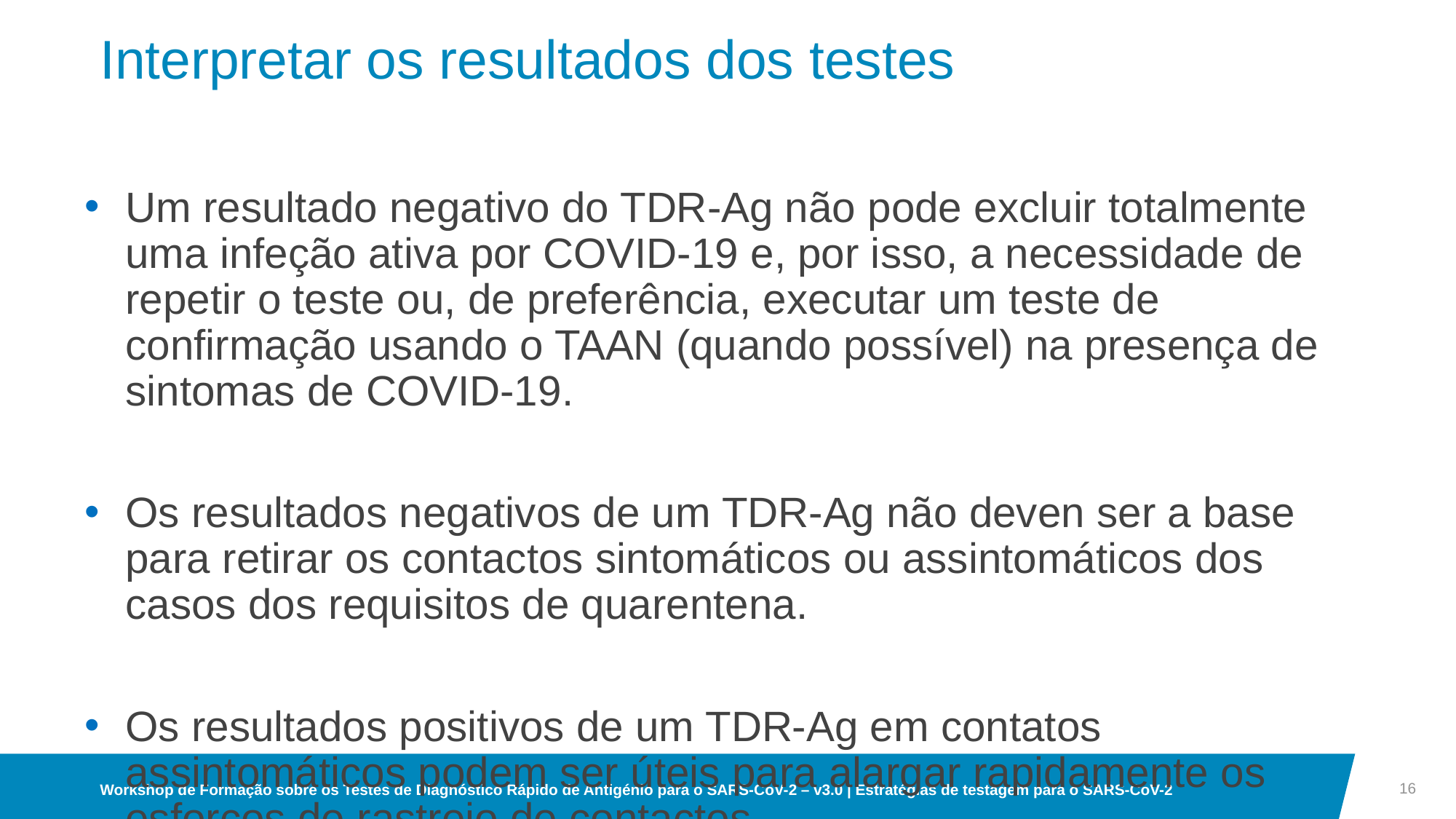

# Interpretar os resultados dos testes

Um resultado negativo do TDR-Ag não pode excluir totalmente uma infeção ativa por COVID-19 e, por isso, a necessidade de repetir o teste ou, de preferência, executar um teste de confirmação usando o TAAN (quando possível) na presença de sintomas de COVID-19.

Os resultados negativos de um TDR-Ag não deven ser a base para retirar os contactos sintomáticos ou assintomáticos dos casos dos requisitos de quarentena.

Os resultados positivos de um TDR-Ag em contatos assintomáticos podem ser úteis para alargar rapidamente os esforços de rastreio de contactos.

Para os TDR-Ag que cumpram os critérios mínimos de desempenho estabelecidos pela OMS, os resultados positivos indicam infeção ativa por SARS-CoV-2, quando usados em contextos onde o SARS-CoV-2 seja comum.

16
Workshop de Formação sobre os Testes de Diagnóstico Rápido de Antigénio para o SARS-CoV-2 – v3.0 | Estratégias de testagem para o SARS-CoV-2